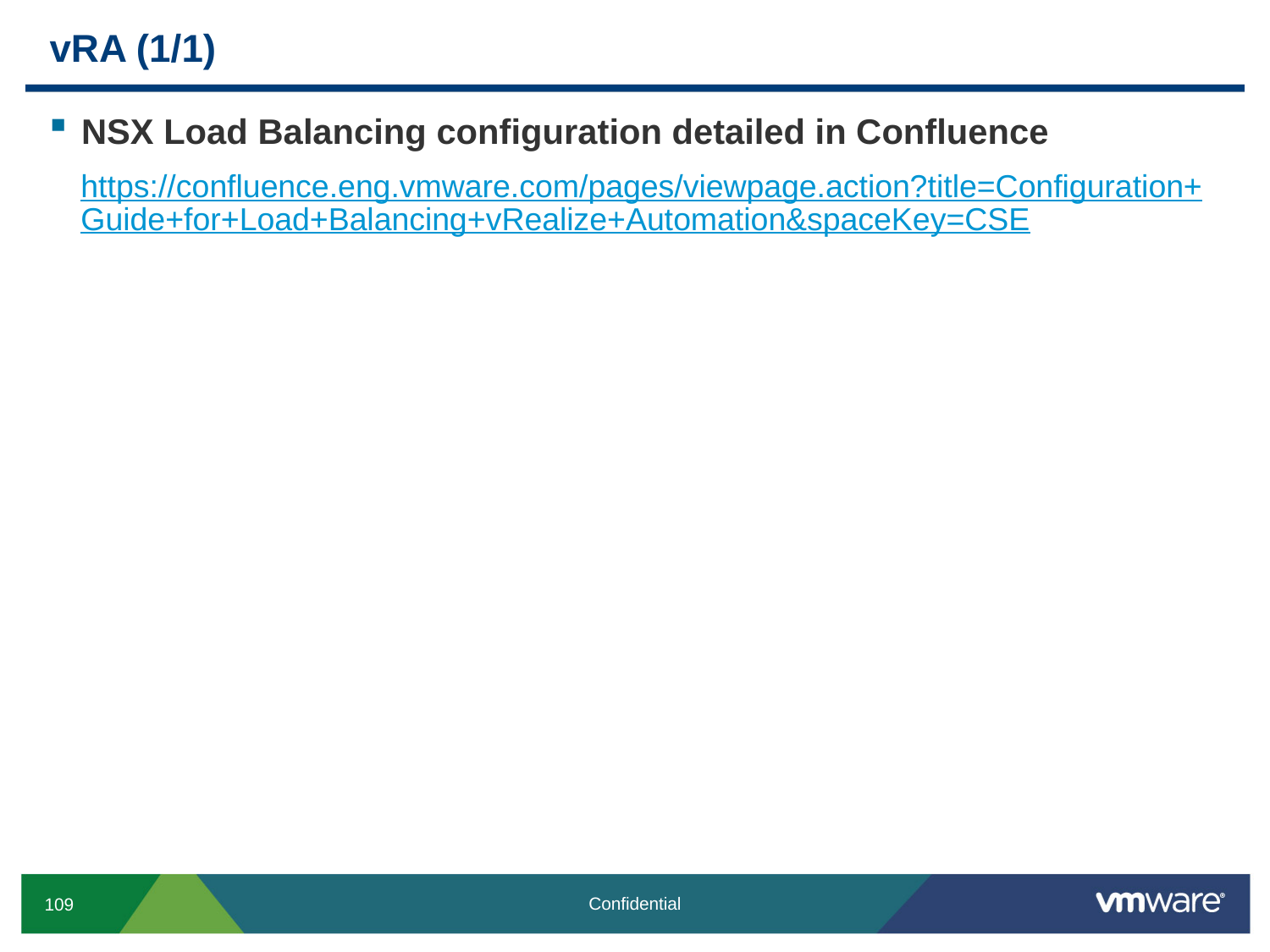

# vRA (1/1)
NSX Load Balancing configuration detailed in Confluence
https://confluence.eng.vmware.com/pages/viewpage.action?title=Configuration+Guide+for+Load+Balancing+vRealize+Automation&spaceKey=CSE